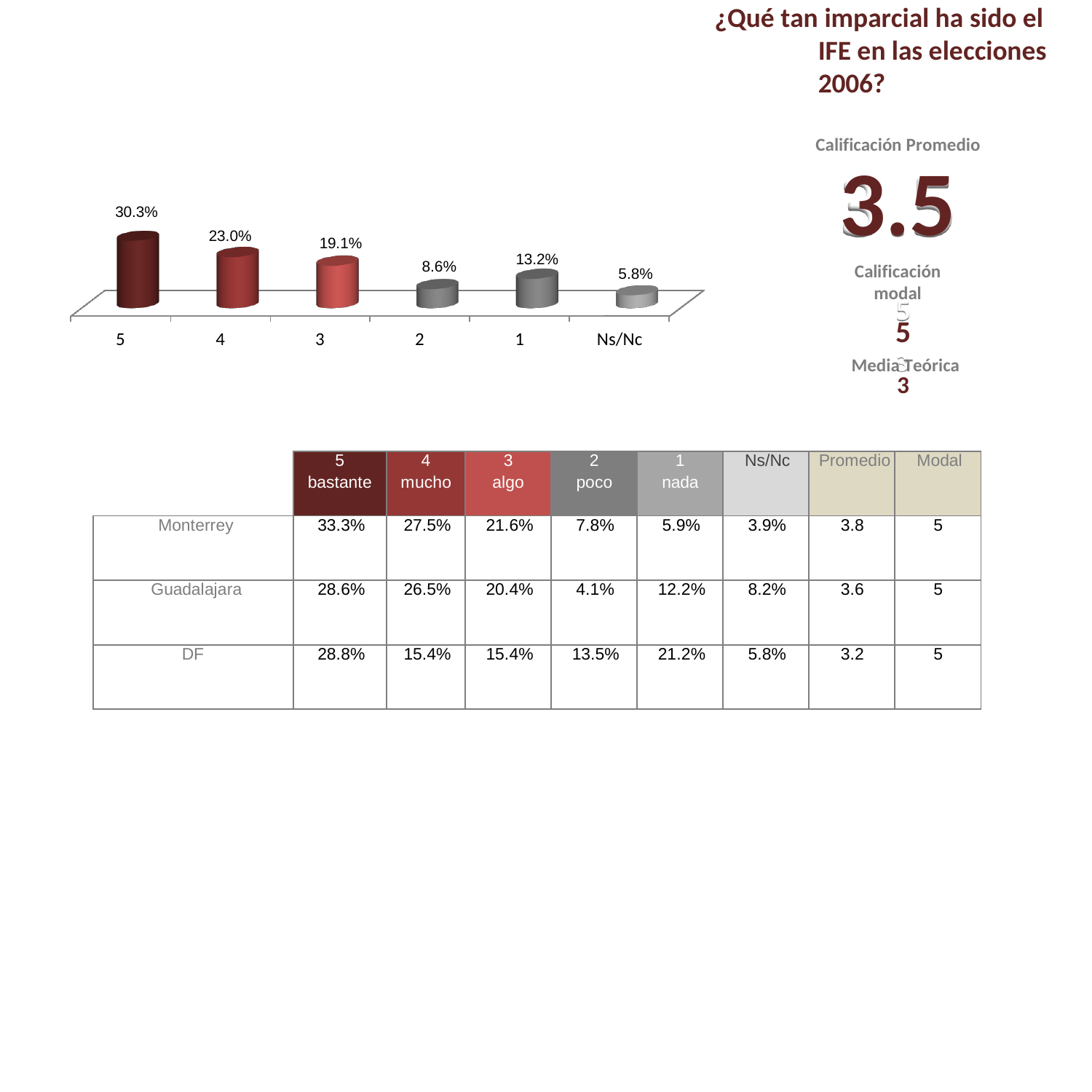

¿Qué tan imparcial ha sido el IFE en las elecciones 2006?

Calificación Promedio
3.5
Calificación modal

5
Media Teórica
3

30.3%
23.0%
19.1%
13.2%
8.6%
5.8%

5
4
3
2
1
Ns/Nc

|  | 5 bastante | 4 mucho | 3 algo | 2 poco | 1 nada | Ns/Nc | Promedio | Modal |
| --- | --- | --- | --- | --- | --- | --- | --- | --- |
| Monterrey | 33.3% | 27.5% | 21.6% | 7.8% | 5.9% | 3.9% | 3.8 | 5 |
| Guadalajara | 28.6% | 26.5% | 20.4% | 4.1% | 12.2% | 8.2% | 3.6 | 5 |
| DF | 28.8% | 15.4% | 15.4% | 13.5% | 21.2% | 5.8% | 3.2 | 5 |